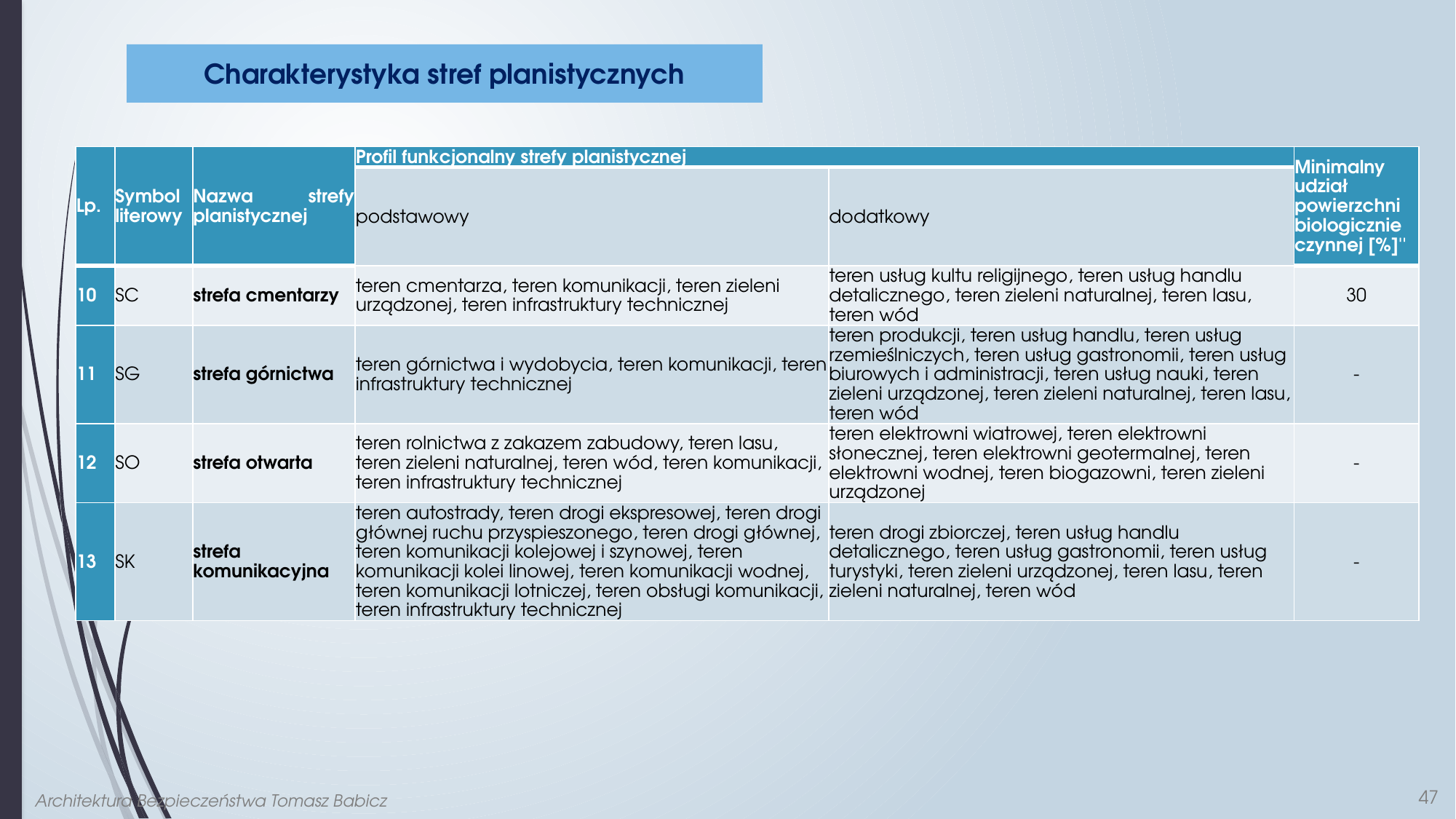

Charakterystyka stref planistycznych
| Lp. | Symbol literowy | Nazwa strefy planistycznej | Profil funkcjonalny strefy planistycznej |  | Minimalny udział powierzchni biologicznie czynnej [%]'' |
| --- | --- | --- | --- | --- | --- |
|  |  |  | podstawowy | dodatkowy |  |
| 10 | SC | strefa cmentarzy | teren cmentarza, teren komunikacji, teren zieleni urządzonej, teren infrastruktury technicznej | teren usług kultu religijnego, teren usług handlu detalicznego, teren zieleni naturalnej, teren lasu, teren wód | 30 |
| 11 | SG | strefa górnictwa | teren górnictwa i wydobycia, teren komunikacji, teren infrastruktury technicznej | teren produkcji, teren usług handlu, teren usług rzemieślniczych, teren usług gastronomii, teren usług biurowych i administracji, teren usług nauki, teren zieleni urządzonej, teren zieleni naturalnej, teren lasu, teren wód | - |
| 12 | SO | strefa otwarta | teren rolnictwa z zakazem zabudowy, teren lasu, teren zieleni naturalnej, teren wód, teren komunikacji, teren infrastruktury technicznej | teren elektrowni wiatrowej, teren elektrowni słonecznej, teren elektrowni geotermalnej, teren elektrowni wodnej, teren biogazowni, teren zieleni urządzonej | - |
| 13 | SK | strefa komunikacyjna | teren autostrady, teren drogi ekspresowej, teren drogi głównej ruchu przyspieszonego, teren drogi głównej, teren komunikacji kolejowej i szynowej, teren komunikacji kolei linowej, teren komunikacji wodnej, teren komunikacji lotniczej, teren obsługi komunikacji, teren infrastruktury technicznej | teren drogi zbiorczej, teren usług handlu detalicznego, teren usług gastronomii, teren usług turystyki, teren zieleni urządzonej, teren lasu, teren zieleni naturalnej, teren wód | - |